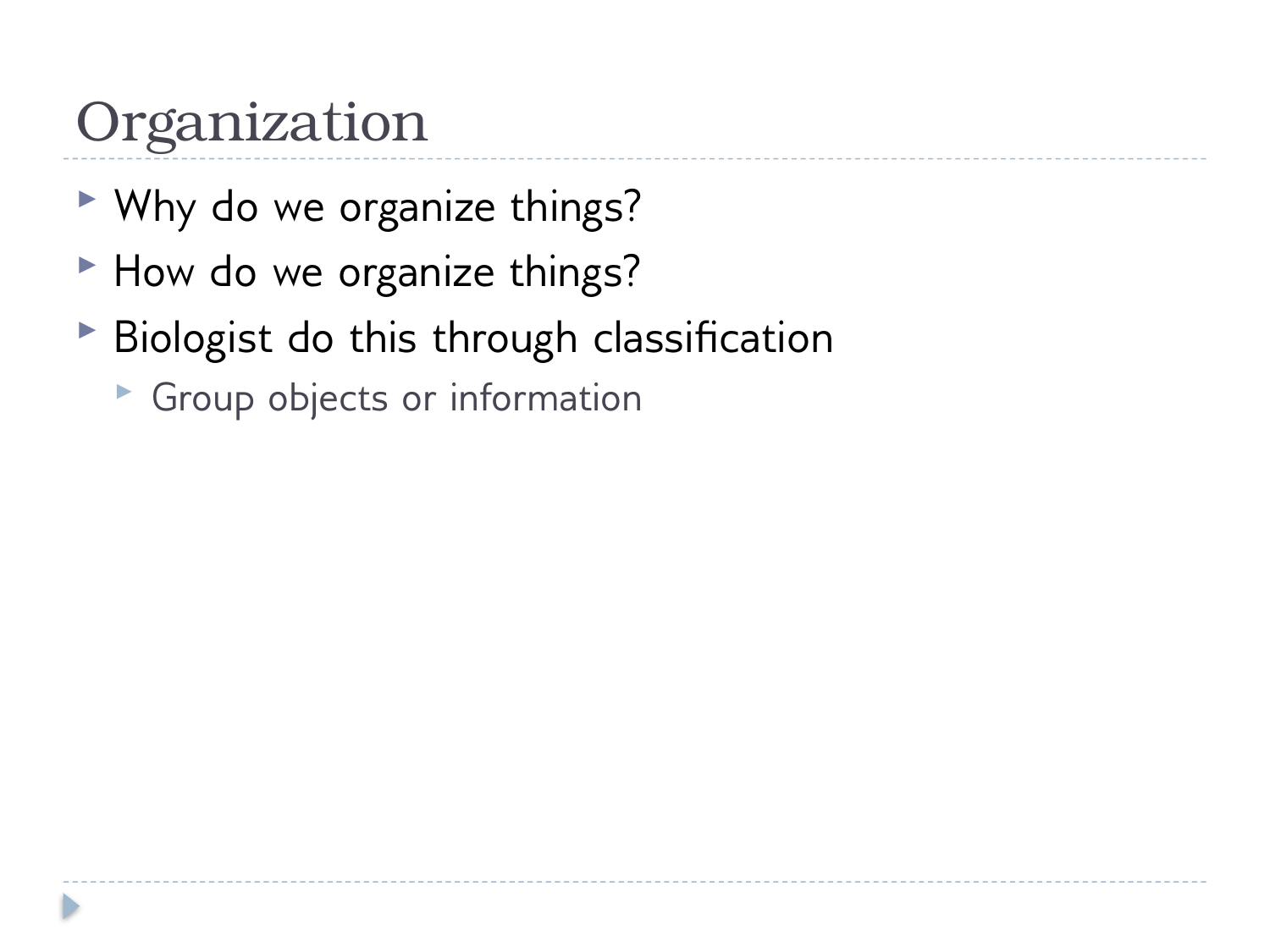

# Organization
Why do we organize things?
How do we organize things?
Biologist do this through classification
Group objects or information